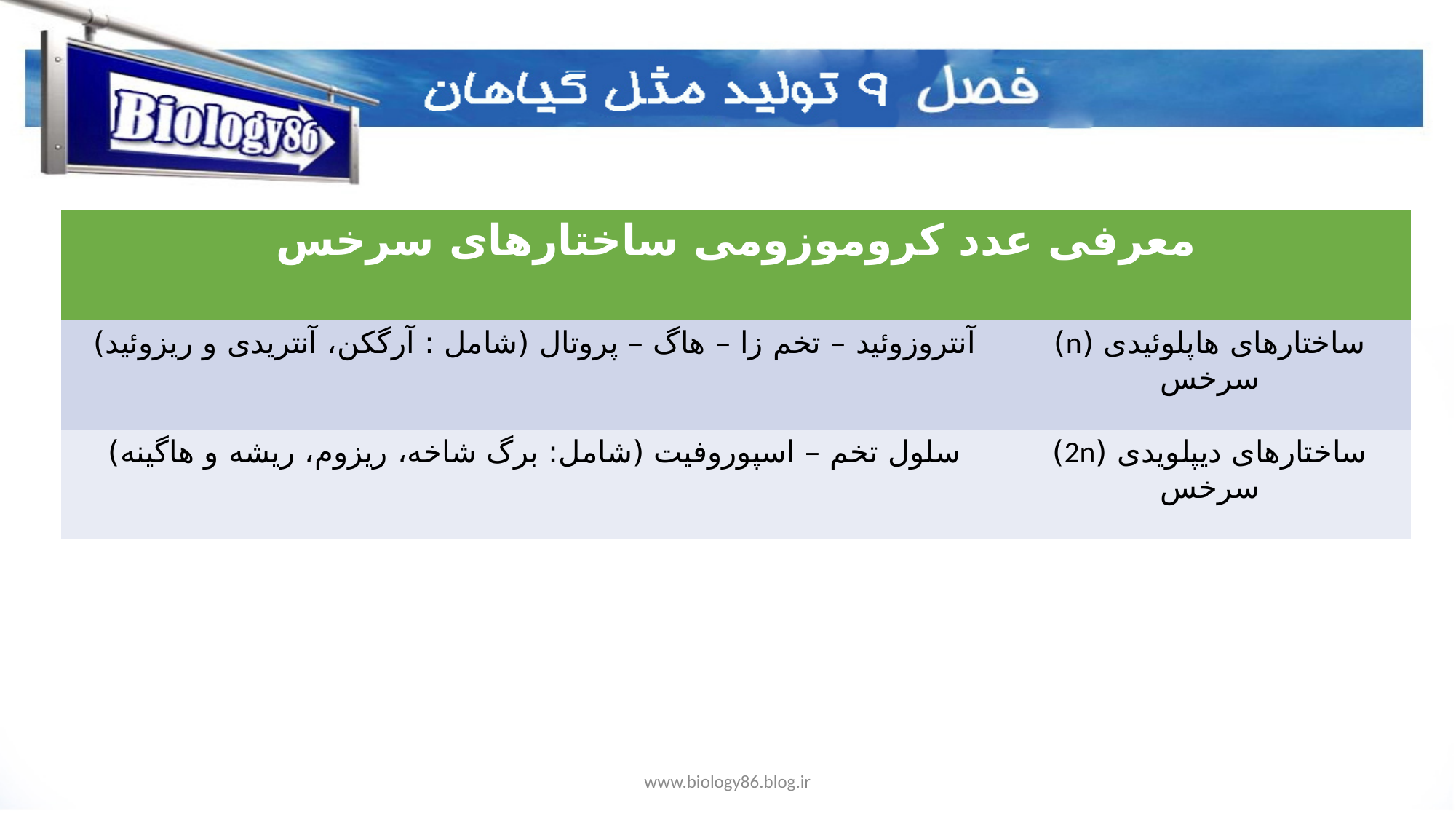

| معرفی عدد کروموزومی ساختارهای سرخس |  |
| --- | --- |
| آنتروزوئید – تخم زا – هاگ – پروتال (شامل : آرگکن، آنتریدی و ریزوئید) | ساختارهای هاپلوئیدی (n) سرخس |
| سلول تخم – اسپوروفیت (شامل: برگ شاخه، ریزوم، ریشه و هاگینه) | ساختارهای دیپلویدی (2n) سرخس |
www.biology86.blog.ir